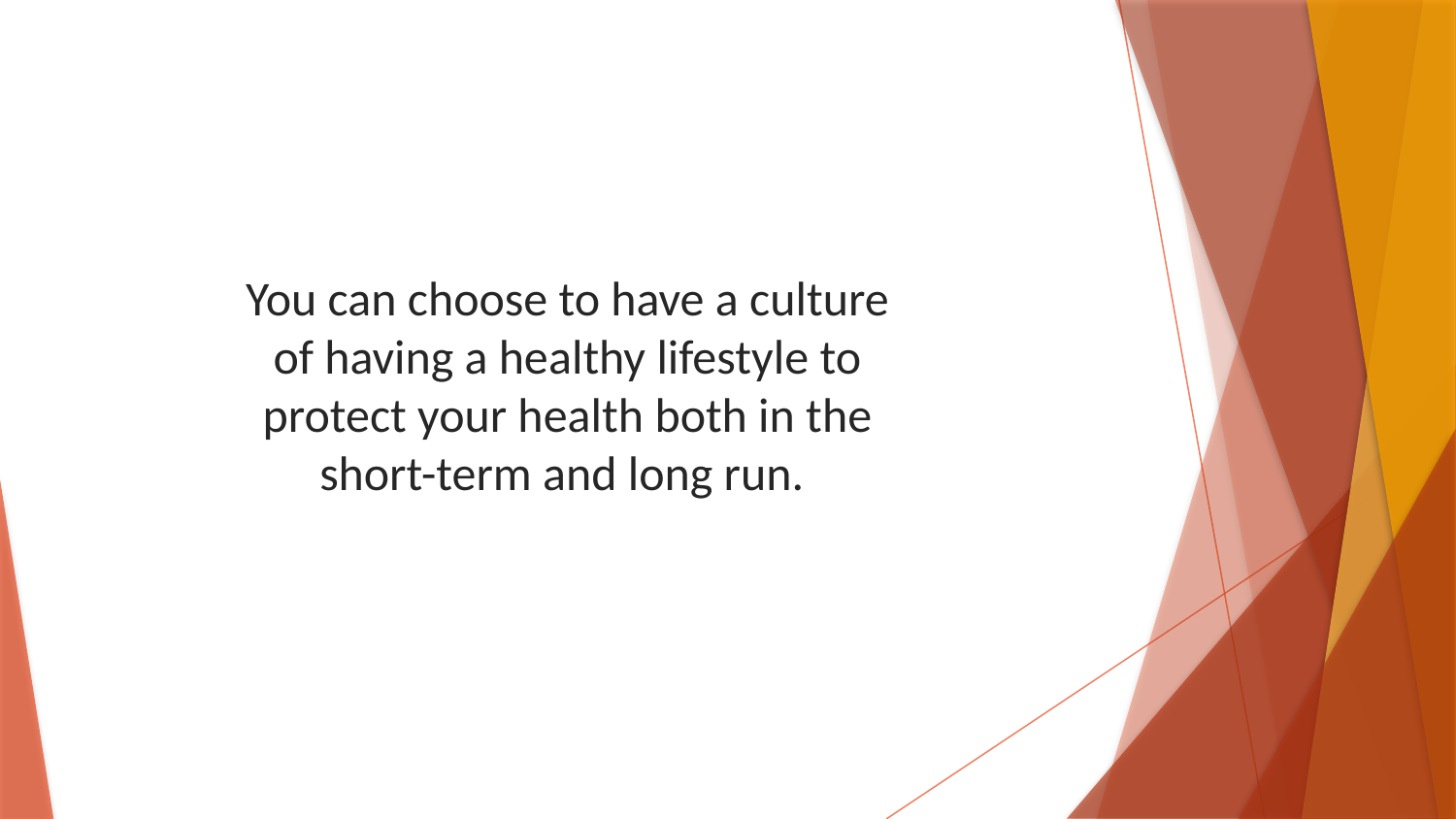

You can choose to have a culture of having a healthy lifestyle to protect your health both in the short-term and long run.